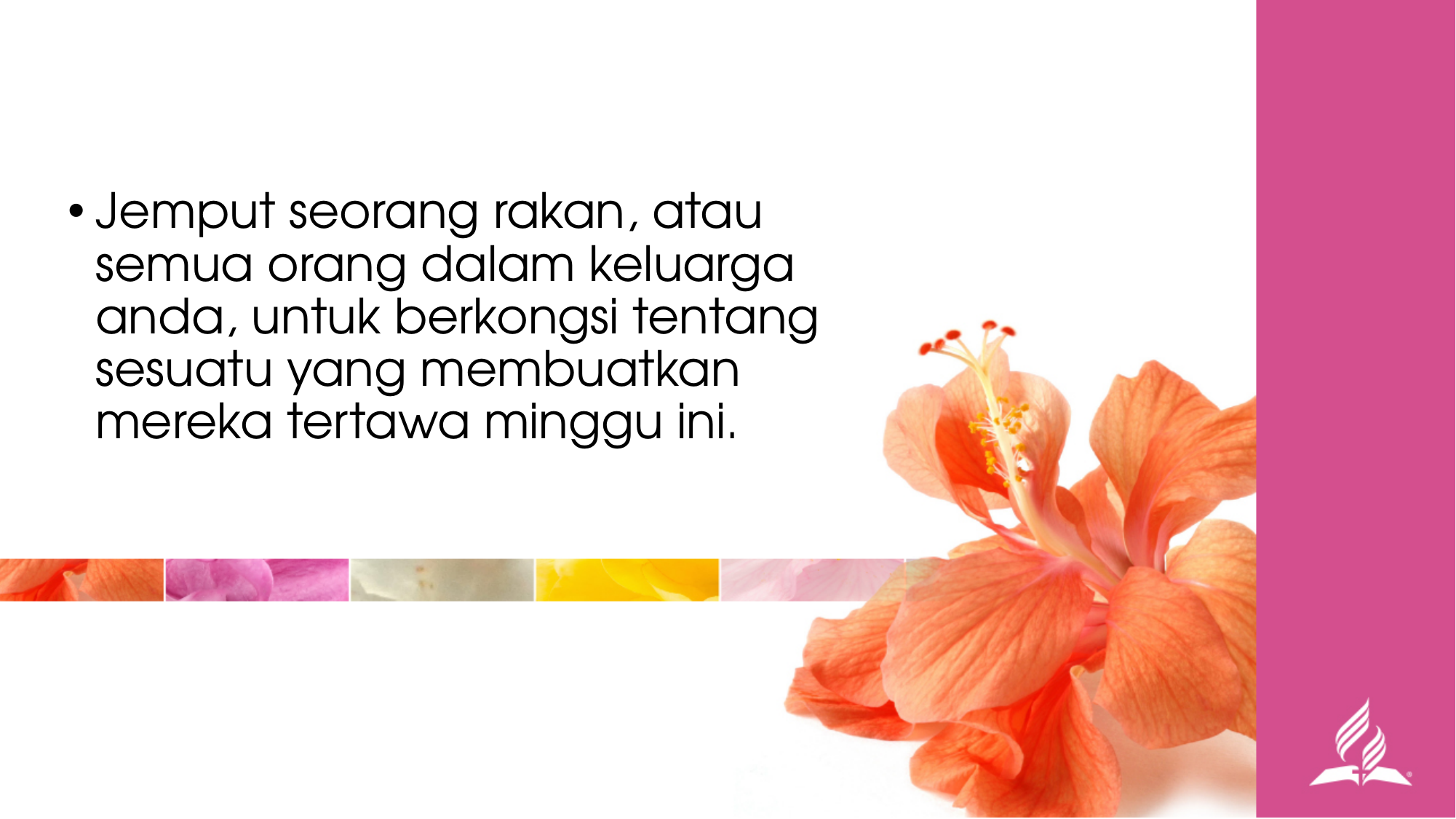

Jemput seorang rakan, atau semua orang dalam keluarga anda, untuk berkongsi tentang sesuatu yang membuatkan mereka tertawa minggu ini.